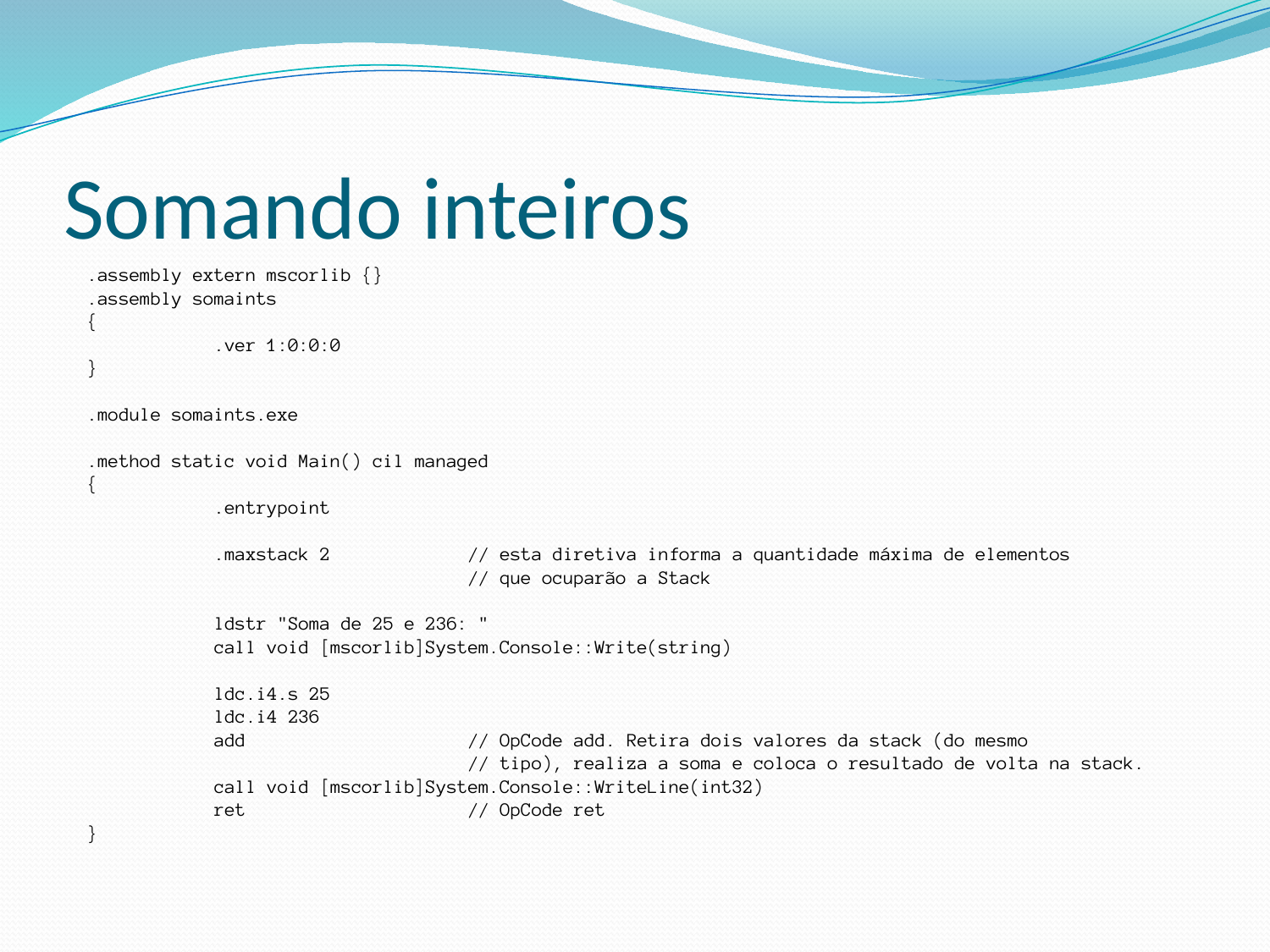

# Somando inteiros
.assembly extern mscorlib {}
.assembly somaints
{
	.ver 1:0:0:0
}

.module somaints.exe

.method static void Main() cil managed
{
	.entrypoint

	.maxstack 2		// esta diretiva informa a quantidade máxima de elementos
			// que ocuparão a Stack

	ldstr "Soma de 25 e 236: "
	call void [mscorlib]System.Console::Write(string)

	ldc.i4.s 25
	ldc.i4 236
	add		// OpCode add. Retira dois valores da stack (do mesmo 				// tipo), realiza a soma e coloca o resultado de volta na stack.
	call void [mscorlib]System.Console::WriteLine(int32)
	ret		// OpCode ret
}